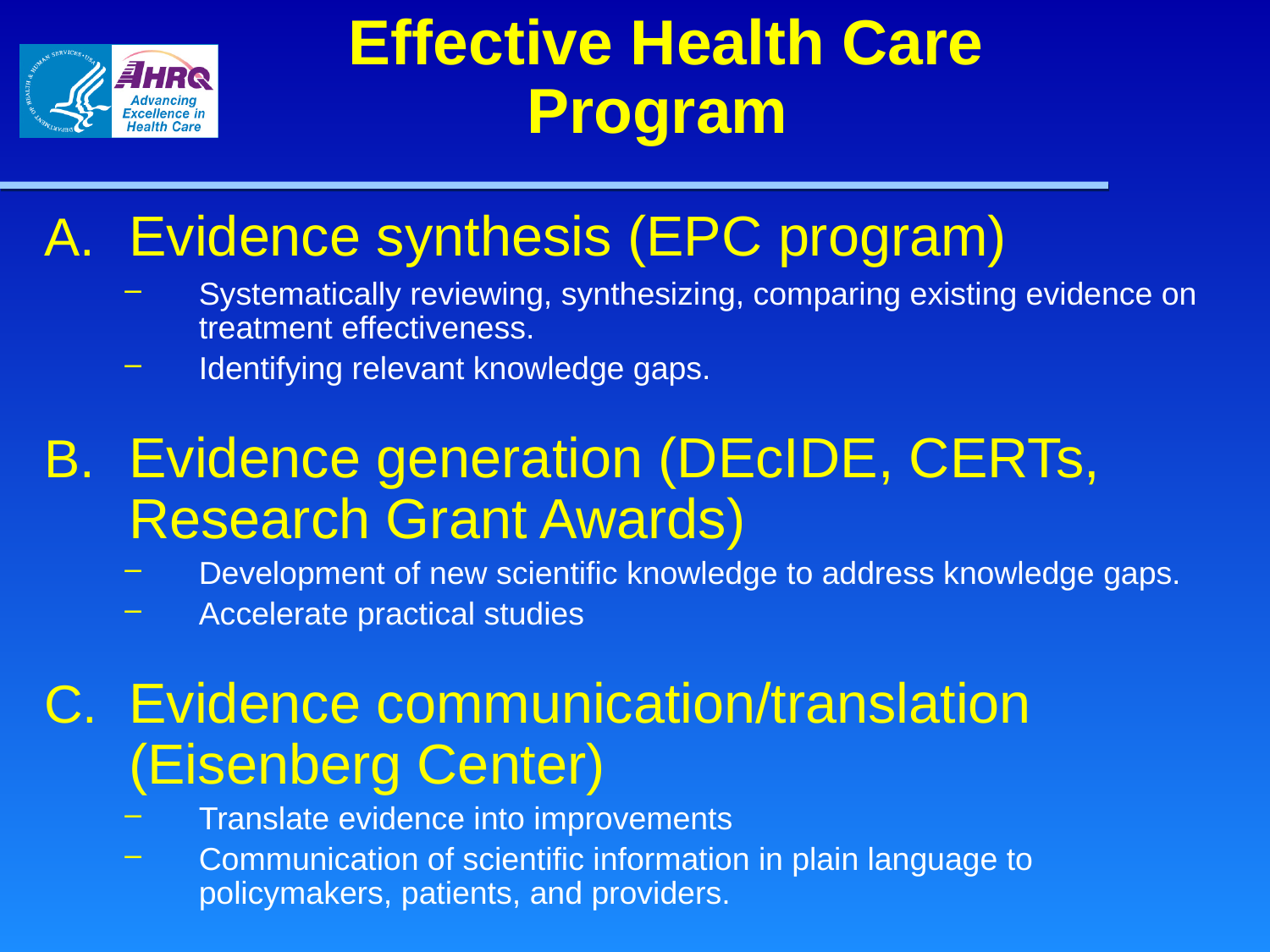

# Effective Health Care Program
Evidence synthesis (EPC program)
Systematically reviewing, synthesizing, comparing existing evidence on treatment effectiveness.
Identifying relevant knowledge gaps.
Evidence generation (DEcIDE, CERTs, Research Grant Awards)
Development of new scientific knowledge to address knowledge gaps.
Accelerate practical studies
Evidence communication/translation  (Eisenberg Center)
Translate evidence into improvements
Communication of scientific information in plain language to policymakers, patients, and providers.